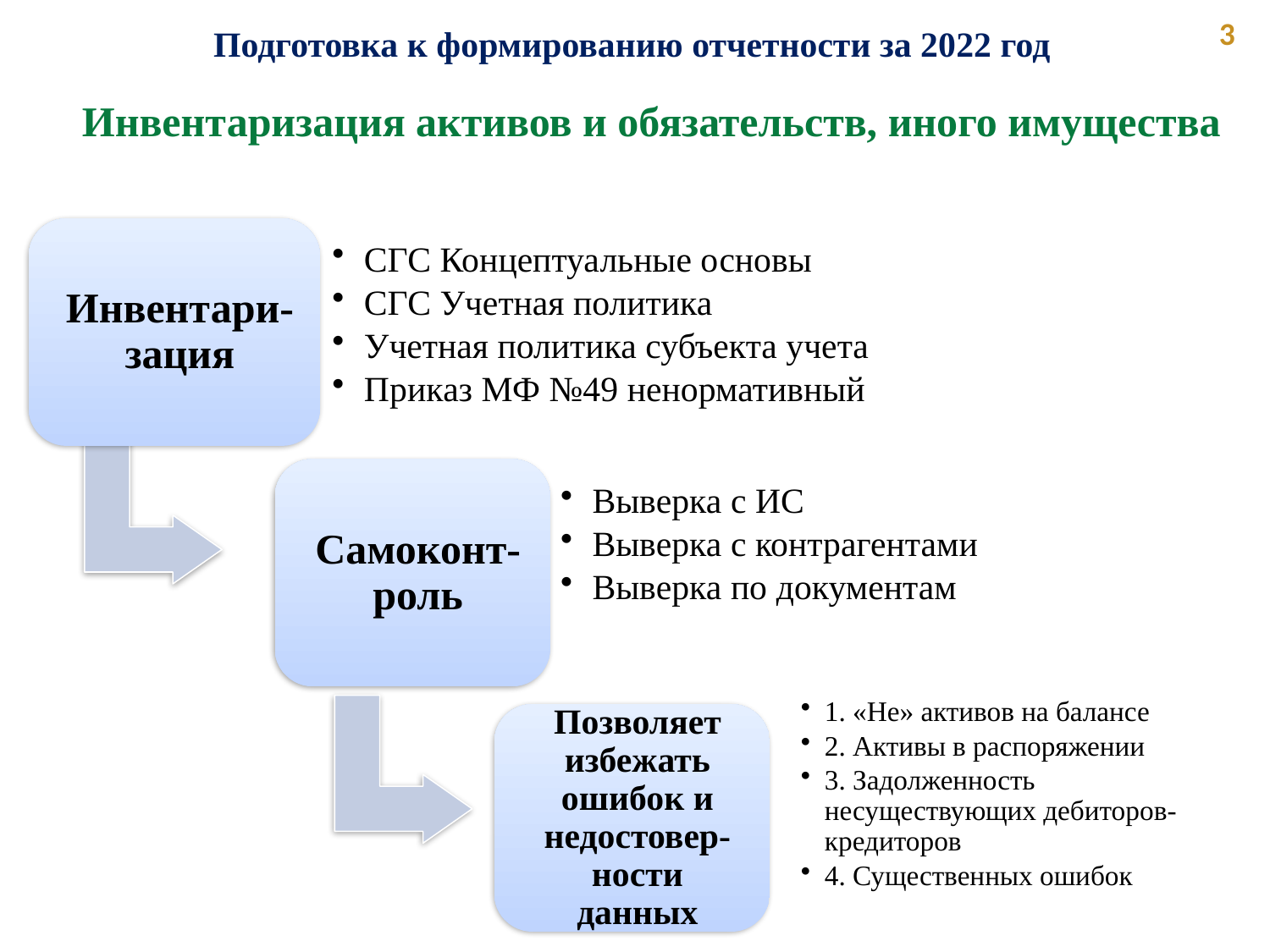

3
Подготовка к формированию отчетности за 2022 год
Инвентаризация активов и обязательств, иного имущества
Инвентари-зация
СГС Концептуальные основы
СГС Учетная политика
Учетная политика субъекта учета
Приказ МФ №49 ненормативный
Самоконт-роль
Выверка с ИС
Выверка с контрагентами
Выверка по документам
Позволяет избежать ошибок и недостовер-ности данных
1. «Не» активов на балансе
2. Активы в распоряжении
3. Задолженность несуществующих дебиторов-кредиторов
4. Существенных ошибок